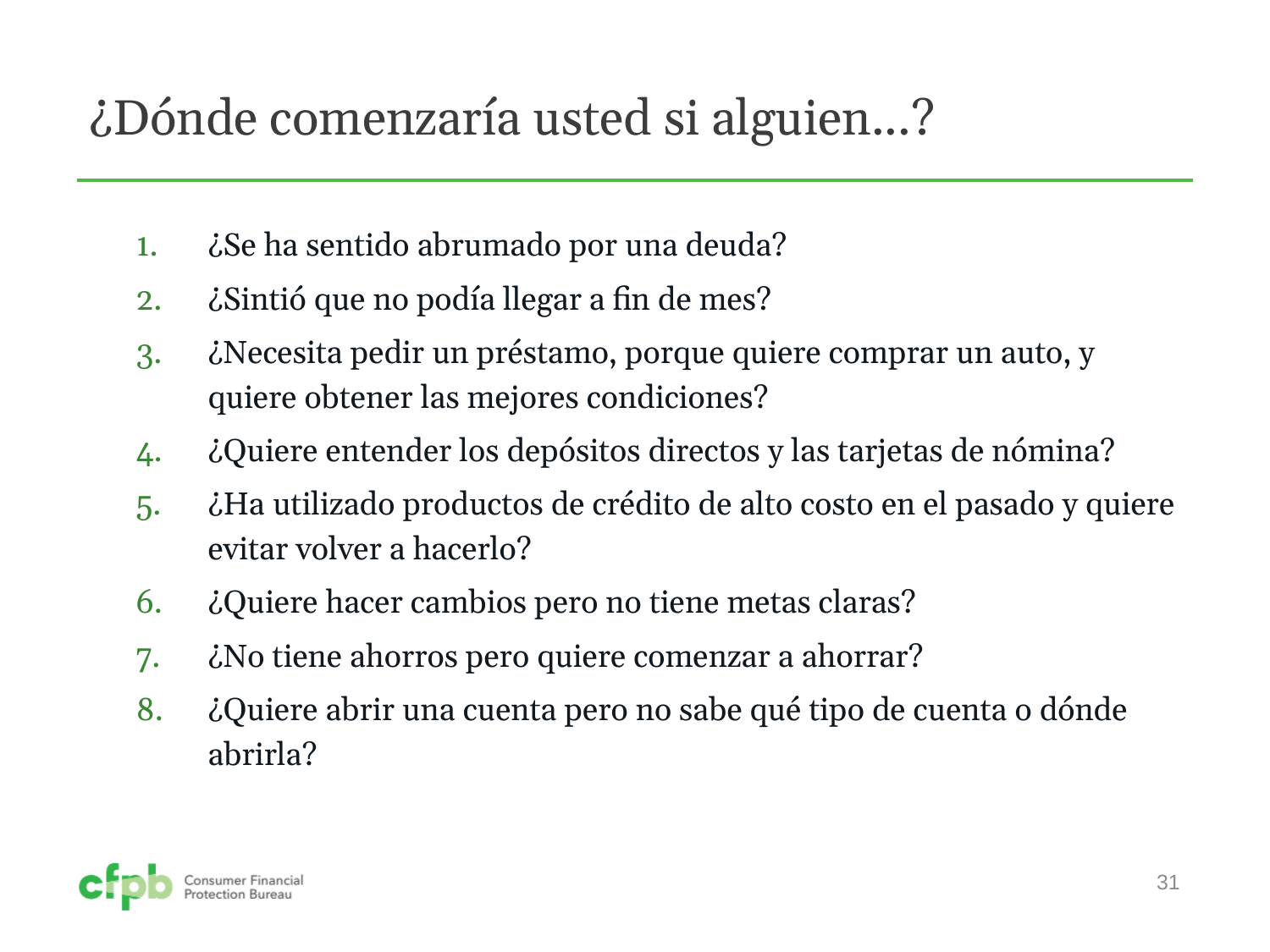

# ¿Dónde comenzaría usted si alguien...?
¿Se ha sentido abrumado por una deuda?
¿Sintió que no podía llegar a fin de mes?
¿Necesita pedir un préstamo, porque quiere comprar un auto, y quiere obtener las mejores condiciones?
¿Quiere entender los depósitos directos y las tarjetas de nómina?
¿Ha utilizado productos de crédito de alto costo en el pasado y quiere evitar volver a hacerlo?
¿Quiere hacer cambios pero no tiene metas claras?
¿No tiene ahorros pero quiere comenzar a ahorrar?
¿Quiere abrir una cuenta pero no sabe qué tipo de cuenta o dónde abrirla?
31